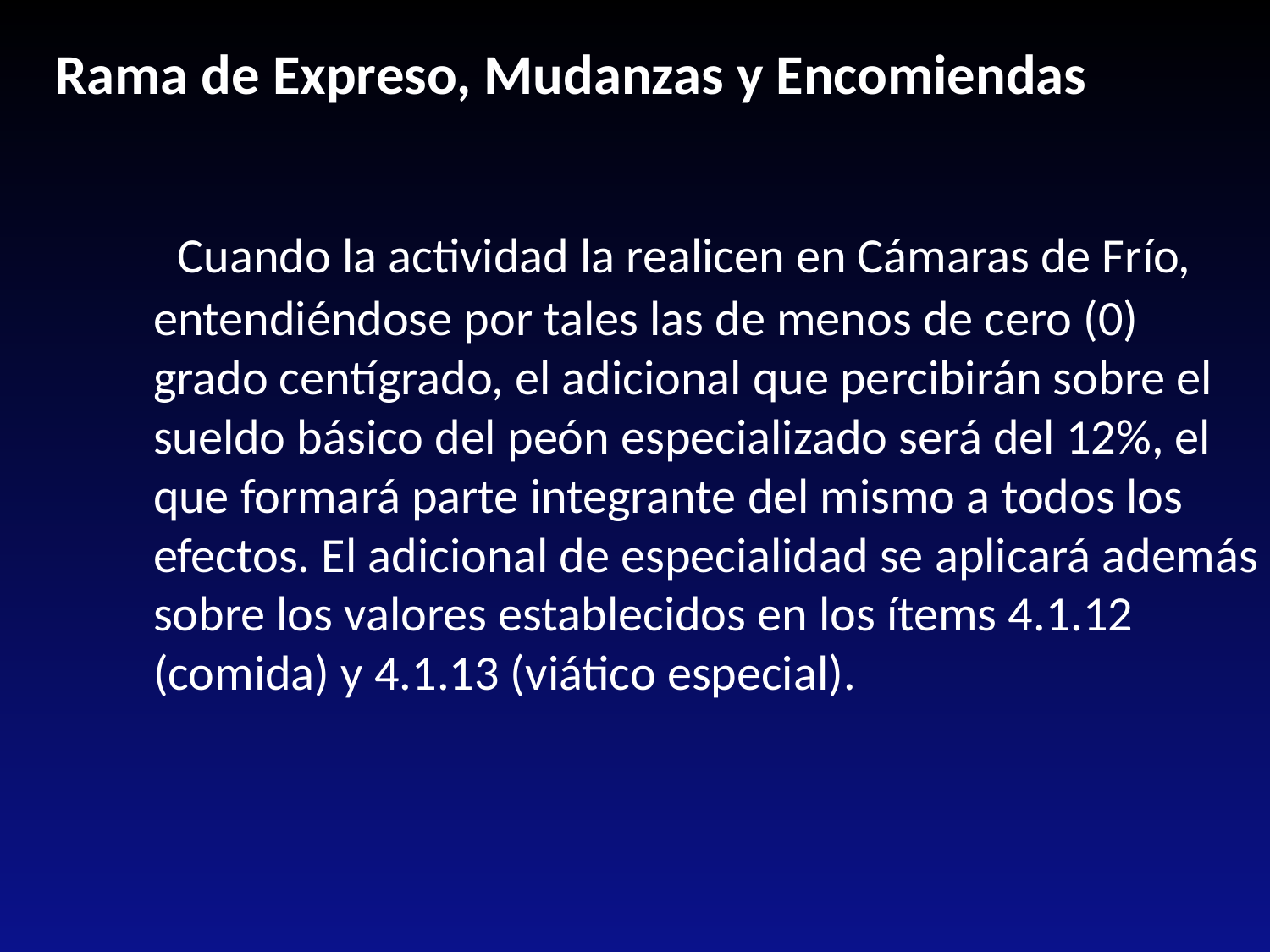

Rama de Expreso, Mudanzas y Encomiendas
     Cuando la actividad la realicen en Cámaras de Frío, entendiéndose por tales las de menos de cero (0)  grado centígrado, el adicional que percibirán sobre el sueldo básico del peón especializado será del 12%, el que formará parte integrante del mismo a todos los  efectos. El adicional de especialidad se aplicará además  sobre los valores establecidos en los ítems 4.1.12 (comida) y 4.1.13 (viático especial).